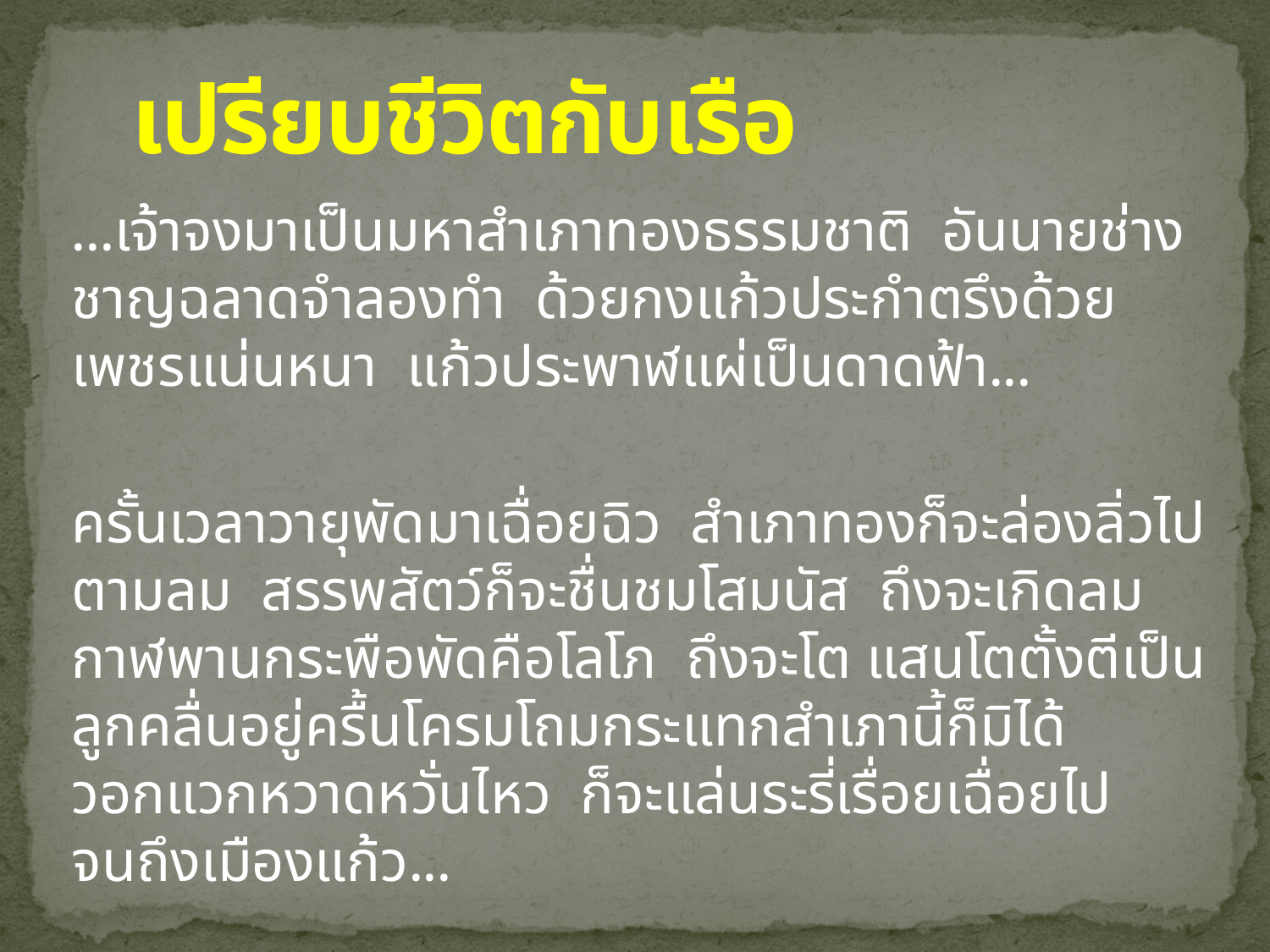

# เปรียบชีวิตกับเรือ
...เจ้าจงมาเป็นมหาสำเภาทองธรรมชาติ  อันนายช่างชาญฉลาดจำลองทำ  ด้วยกงแก้วประกำตรึงด้วยเพชรแน่นหนา  แก้วประพาฬแผ่เป็นดาดฟ้า...

ครั้นเวลาวายุพัดมาเฉื่อยฉิว  สำเภาทองก็จะล่องลิ่วไปตามลม  สรรพสัตว์ก็จะชื่นชมโสมนัส  ถึงจะเกิดลมกาฬพานกระพือพัดคือโลโภ  ถึงจะโต แสนโตตั้งตีเป็นลูกคลื่นอยู่ครื้นโครมโถมกระแทกสำเภานี้ก็มิได้วอกแวกหวาดหวั่นไหว  ก็จะแล่นระรี่เรื่อยเฉื่อยไปจนถึงเมืองแก้ว...